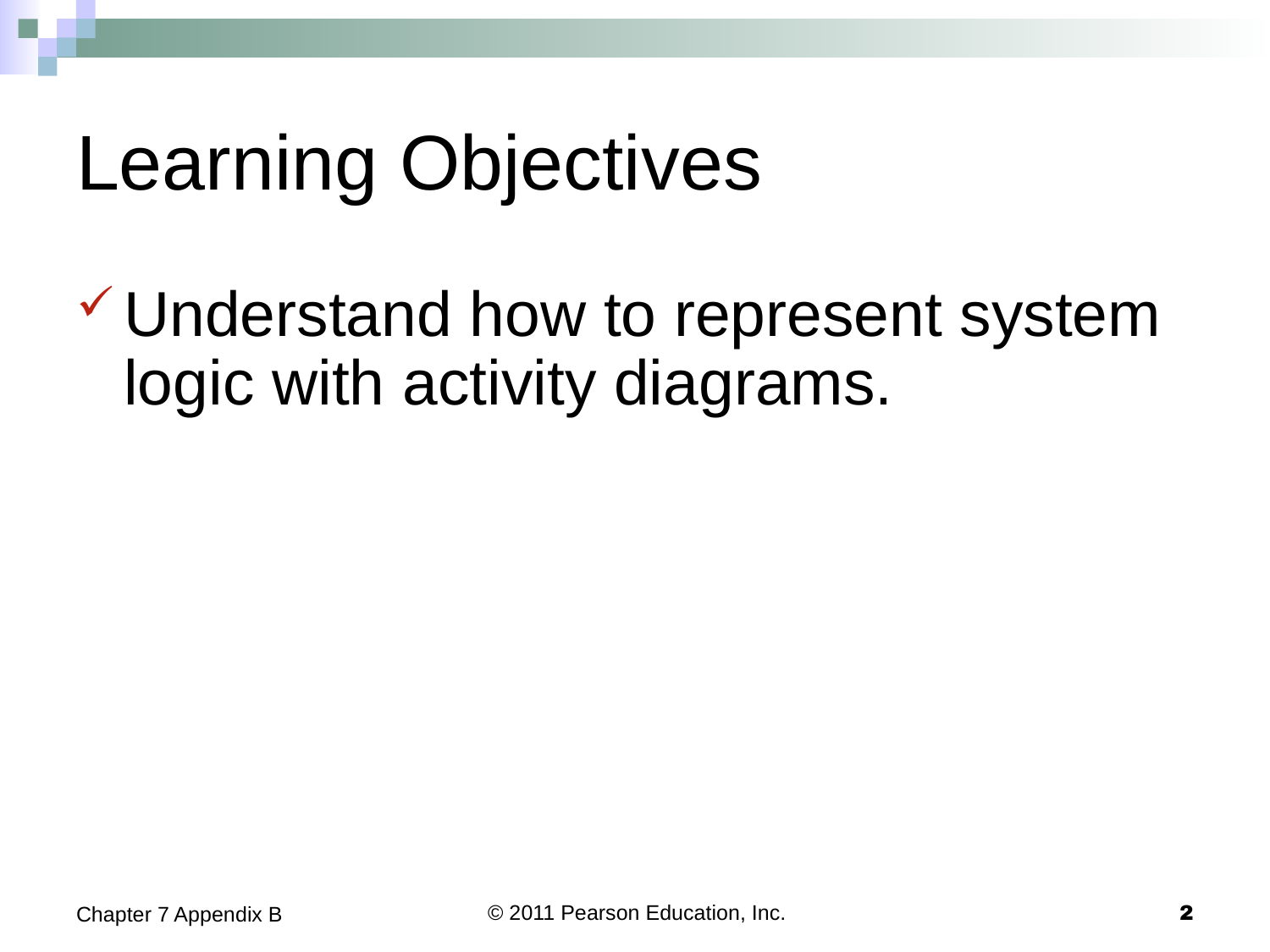

# Learning Objectives
Understand how to represent system logic with activity diagrams.
Chapter 7 Appendix B
© 2011 Pearson Education, Inc.
2